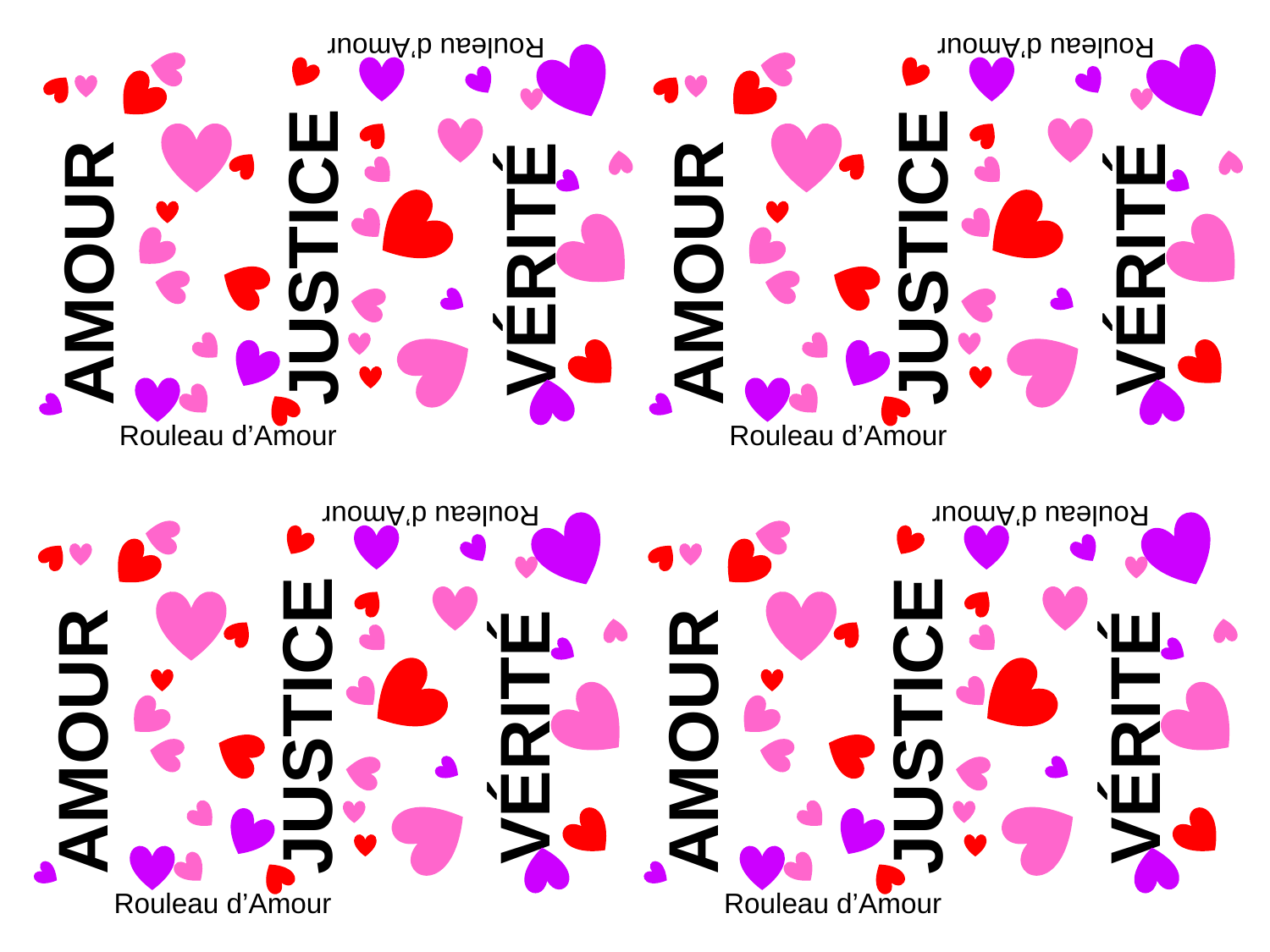

Rouleau d’Amour

VÉRITÉ

AMOUR
JUSTICE

Rouleau d’Amour
Rouleau d’Amour

VÉRITÉ

AMOUR
JUSTICE

Rouleau d’Amour
Rouleau d’Amour

VÉRITÉ

AMOUR
JUSTICE

Rouleau d’Amour
Rouleau d’Amour

VÉRITÉ

AMOUR
JUSTICE

Rouleau d’Amour